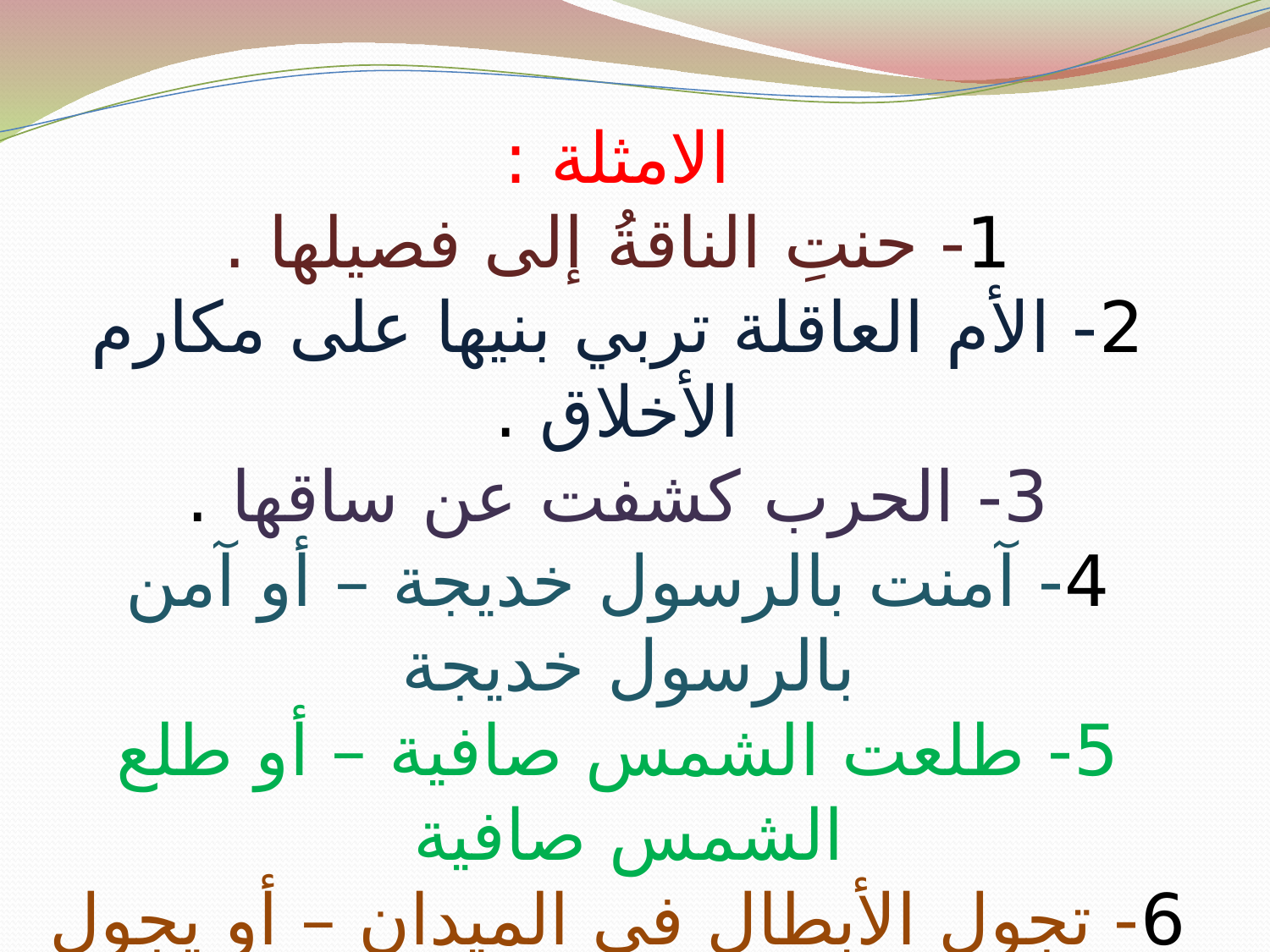

الامثلة :
1- حنتِ الناقةُ إلى فصيلها .
2- الأم العاقلة تربي بنيها على مكارم الأخلاق .
3- الحرب كشفت عن ساقها .
4- آمنت بالرسول خديجة – أو آمن بالرسول خديجة
5- طلعت الشمس صافية – أو طلع الشمس صافية
6- تجول الأبطال في الميدان – أو يجول الأبطال في الميدان